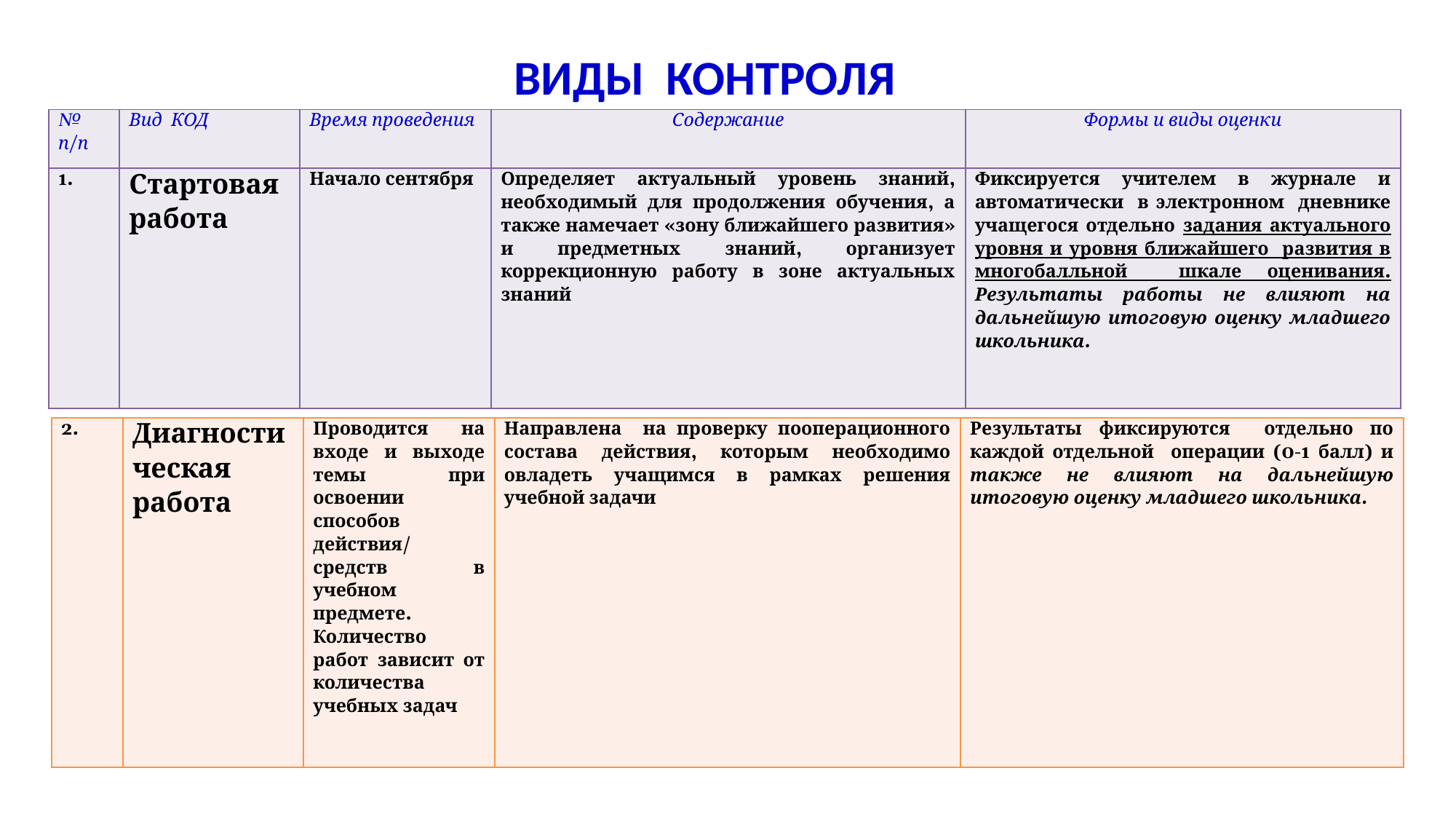

ВИДЫ  КОНТРОЛЯ
| № п/п | Вид КОД | Время проведения | Содержание | Формы и виды оценки |
| --- | --- | --- | --- | --- |
| 1. | Стартовая работа | Начало сентября | Определяет актуальный уровень знаний, необходимый для продолжения обучения, а также намечает «зону ближайшего развития» и предметных знаний, организует коррекционную работу в зоне актуальных знаний | Фиксируется учителем в журнале и автоматически в электронном дневнике учащегося отдельно задания актуального уровня и уровня ближайшего развития в многобалльной шкале оценивания. Результаты работы не влияют на дальнейшую итоговую оценку младшего школьника. |
| 2. | Диагностическая работа | Проводится на входе и выходе темы при освоении способов действия/ средств в учебном предмете. Количество работ зависит от количества учебных задач | Направлена на проверку пооперационного состава действия, которым необходимо овладеть учащимся в рамках решения учебной задачи | Результаты фиксируются отдельно по каждой отдельной операции (0-1 балл) и также не влияют на дальнейшую итоговую оценку младшего школьника. |
| --- | --- | --- | --- | --- |